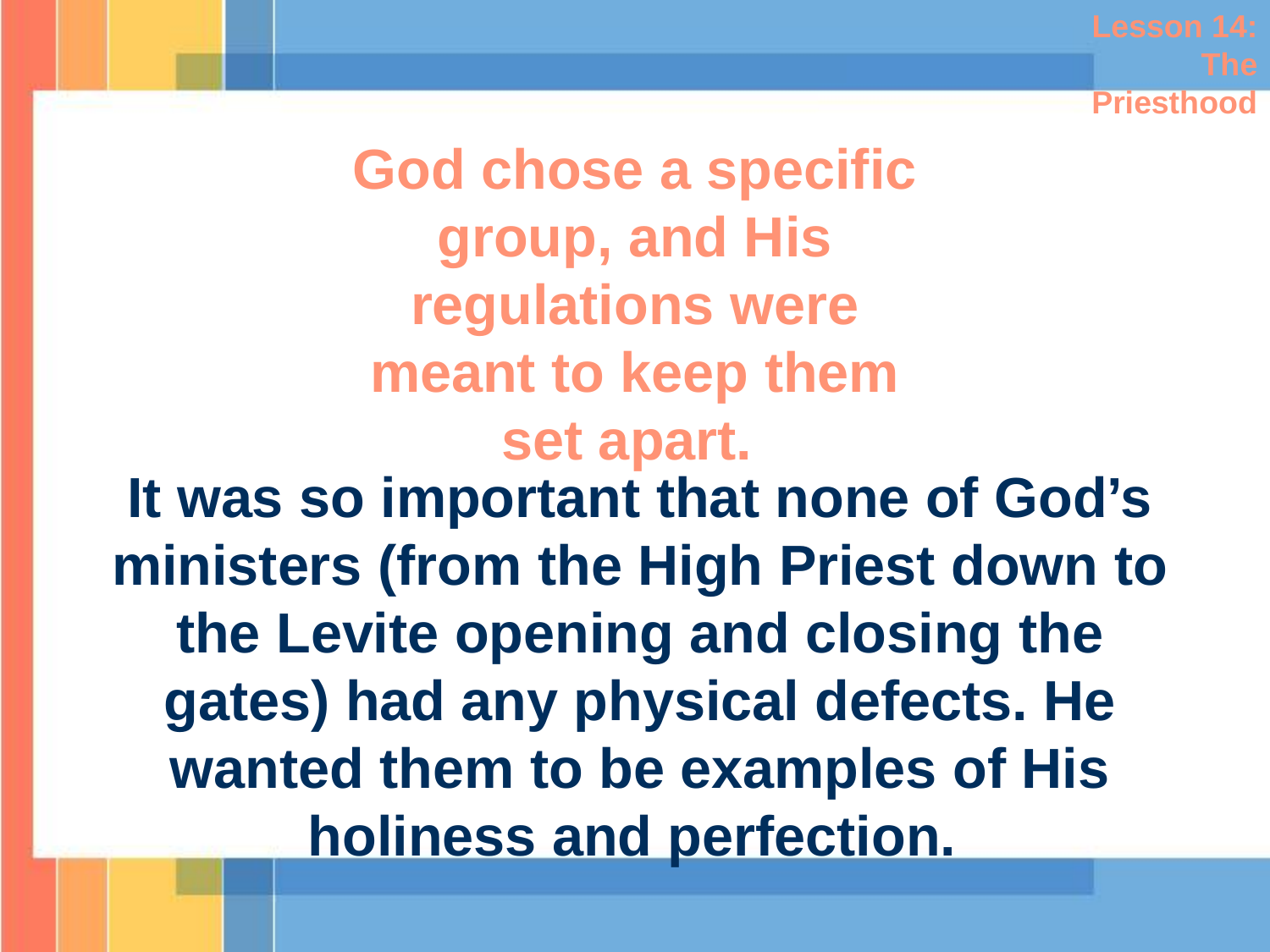

Lesson 14: The Priesthood
God chose a specific group, and His regulations were meant to keep them set apart.
It was so important that none of God’s ministers (from the High Priest down to the Levite opening and closing the gates) had any physical defects. He wanted them to be examples of His holiness and perfection.